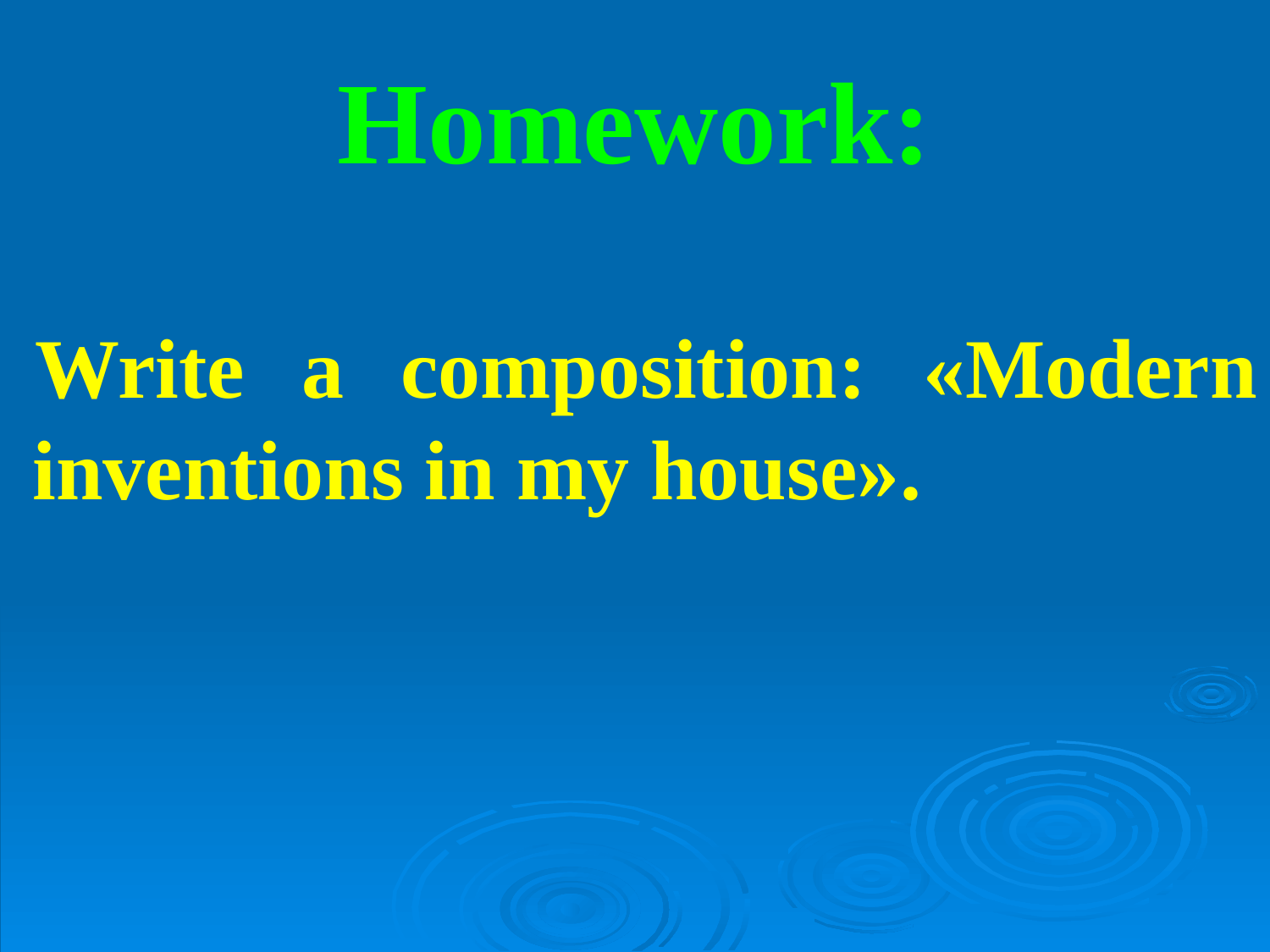

# Homework:

Write a composition: «Modern inventions in my house».